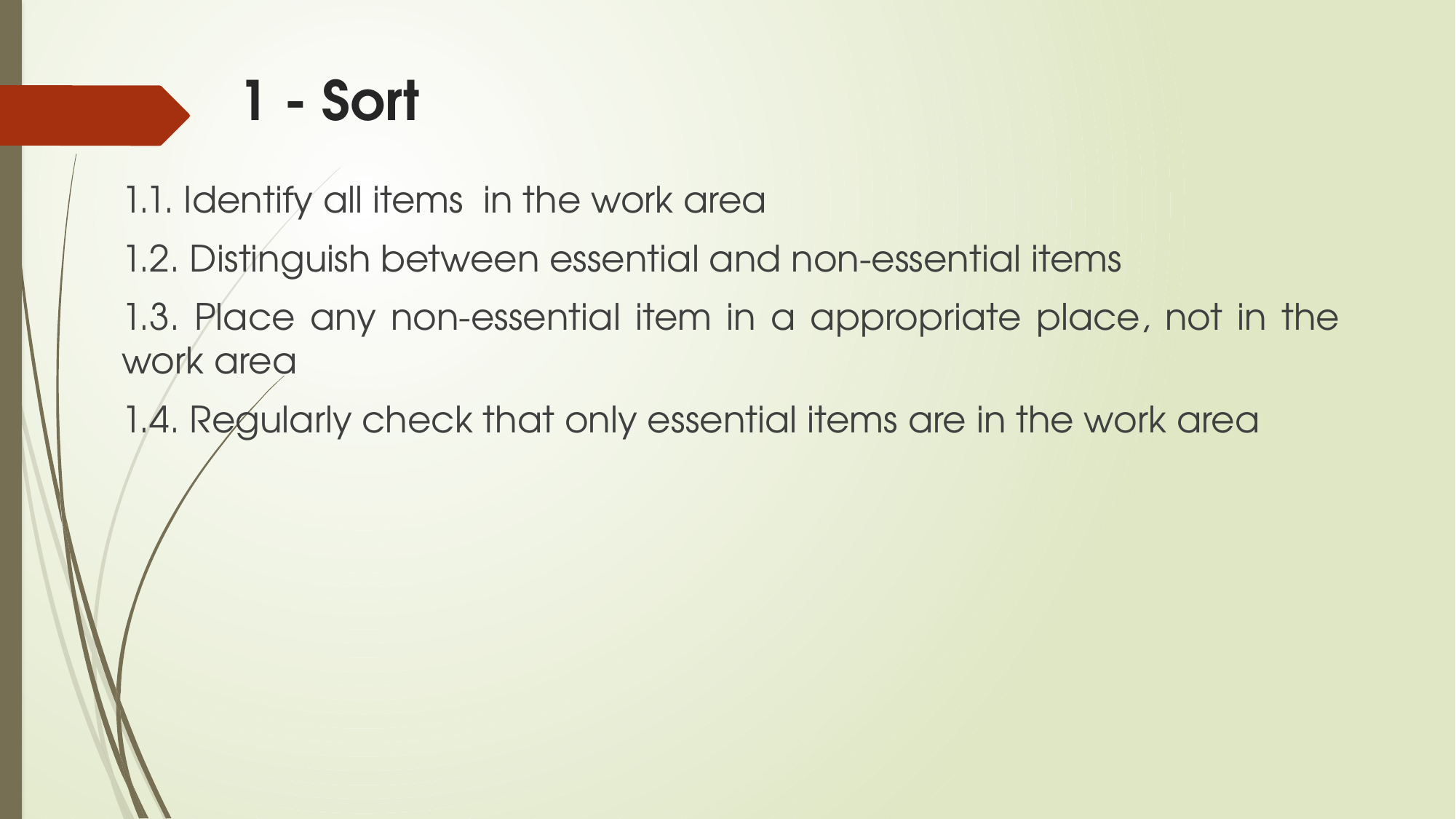

# 1 - Sort
1.1. Identify all items  in the work area
1.2. Distinguish between essential and non-essential items
1.3. Place any non-essential item in a appropriate place, not in the work area
1.4. Regularly check that only essential items are in the work area